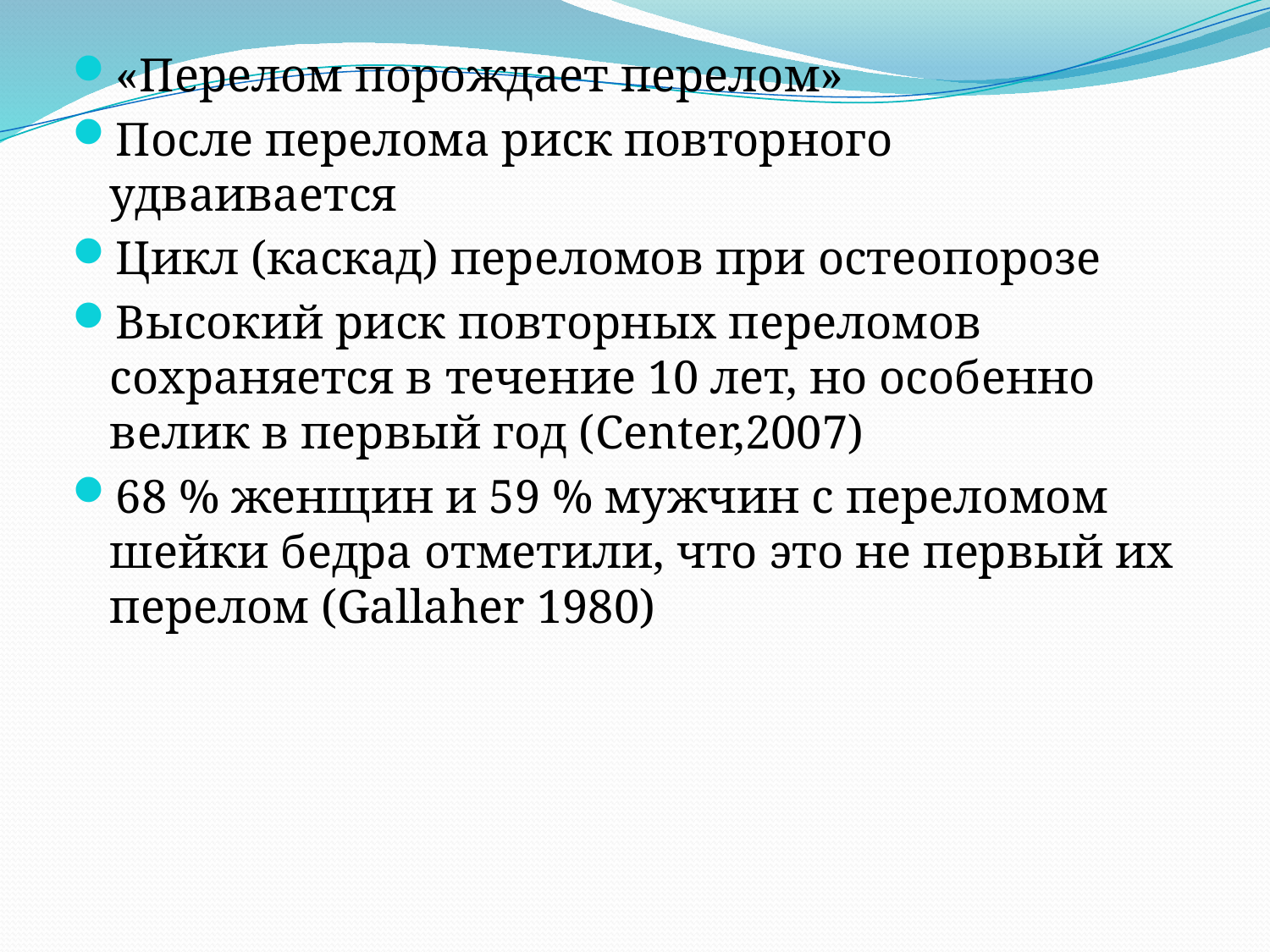

«Перелом порождает перелом»
После перелома риск повторного удваивается
Цикл (каскад) переломов при остеопорозе
Высокий риск повторных переломов сохраняется в течение 10 лет, но особенно велик в первый год (Center,2007)
68 % женщин и 59 % мужчин с переломом шейки бедра отметили, что это не первый их перелом (Gallaher 1980)

#